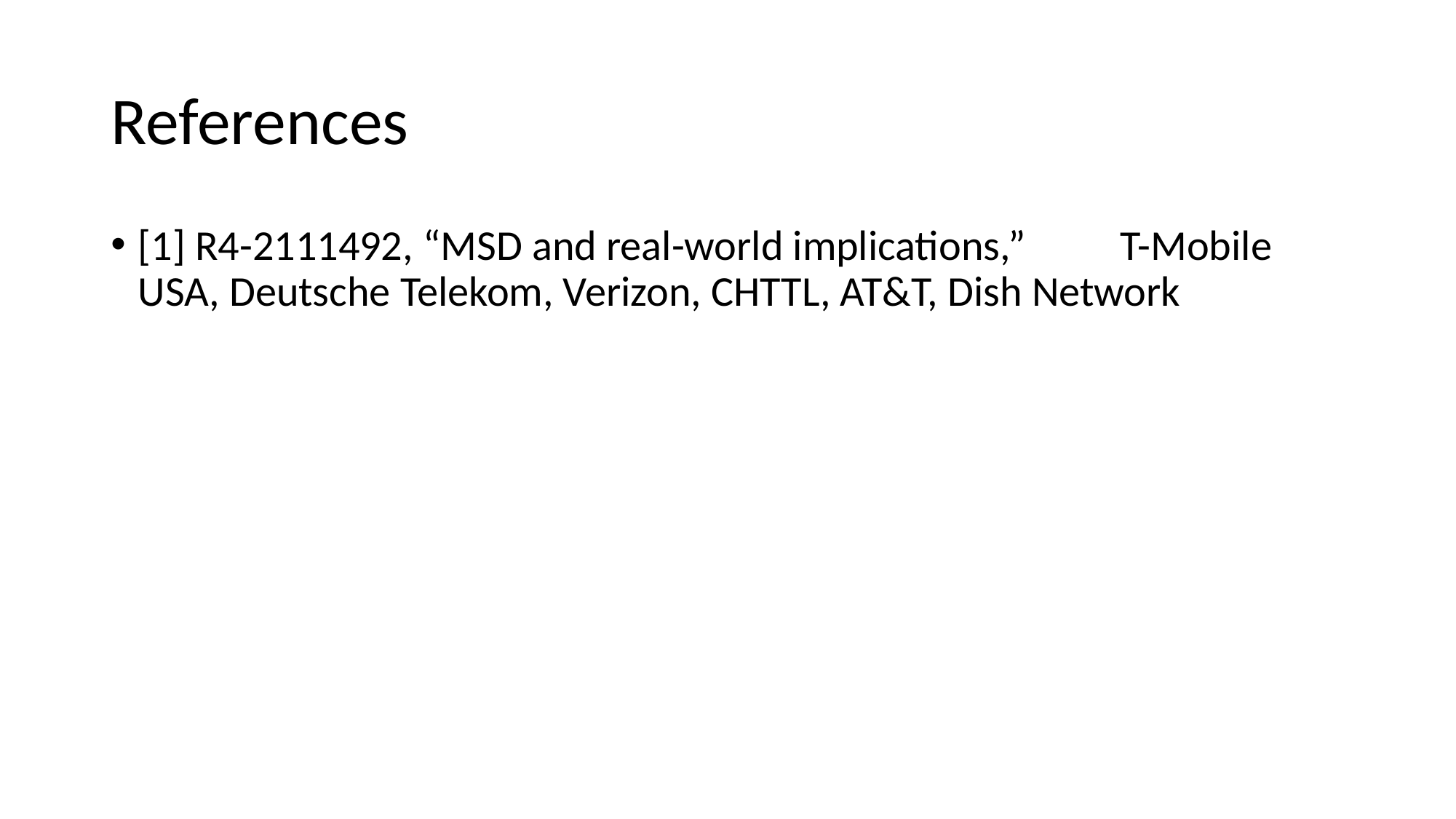

# References
[1] R4-2111492, “MSD and real-world implications,” 	T-Mobile USA, Deutsche Telekom, Verizon, CHTTL, AT&T, Dish Network